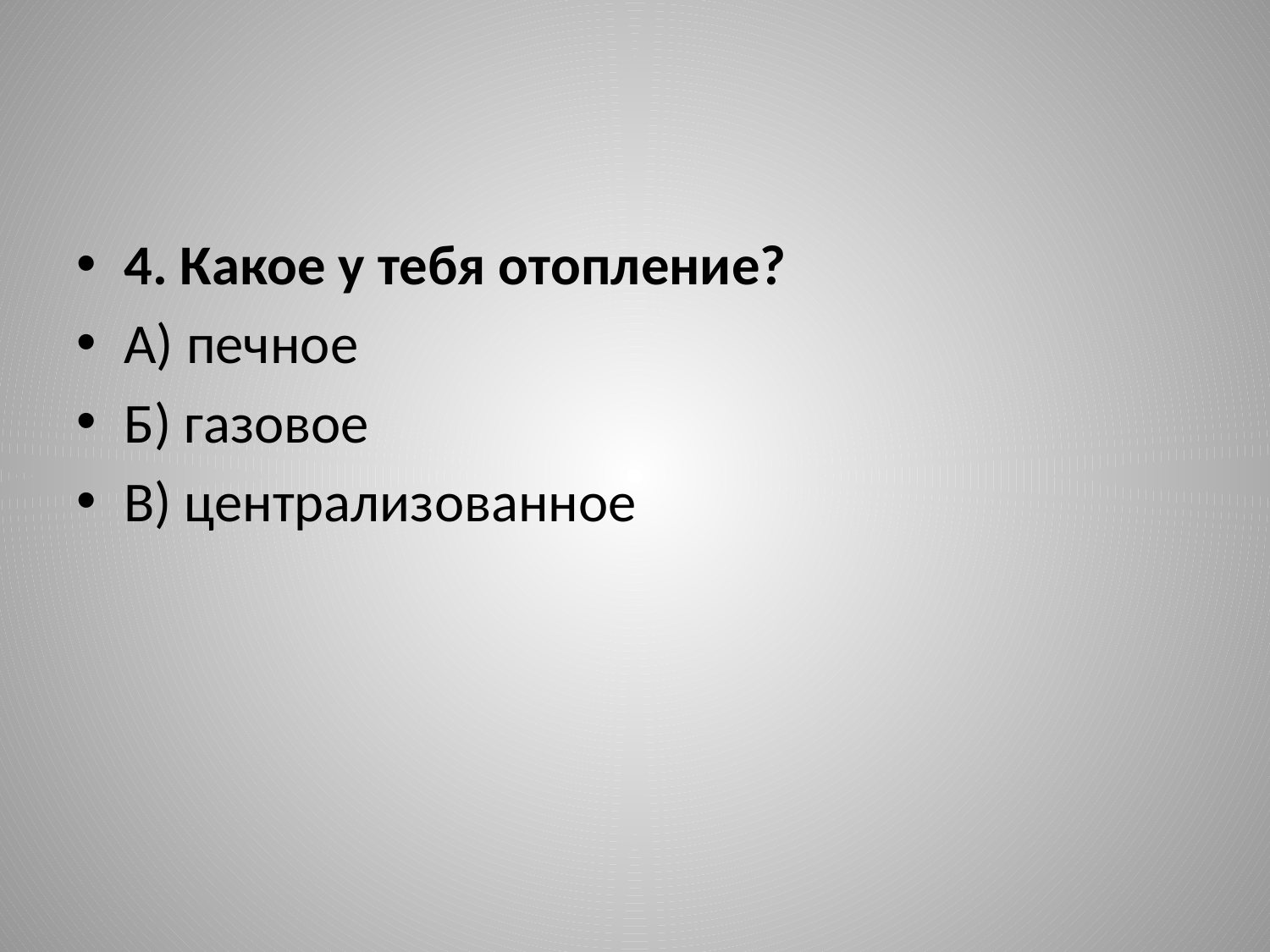

#
4. Какое у тебя отопление?
А) печное
Б) газовое
В) централизованное